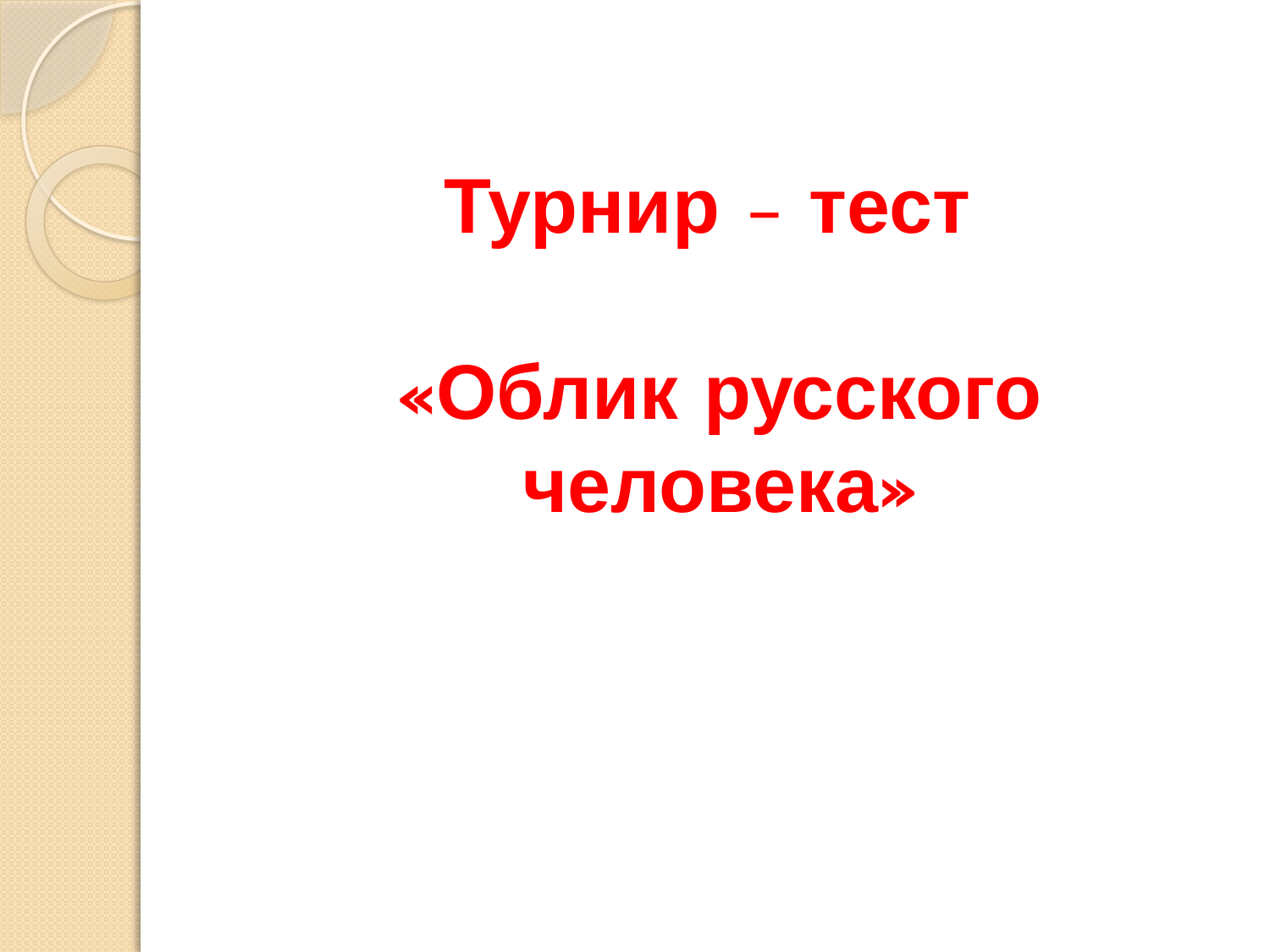

# Турнир – тест «Облик русского человека»